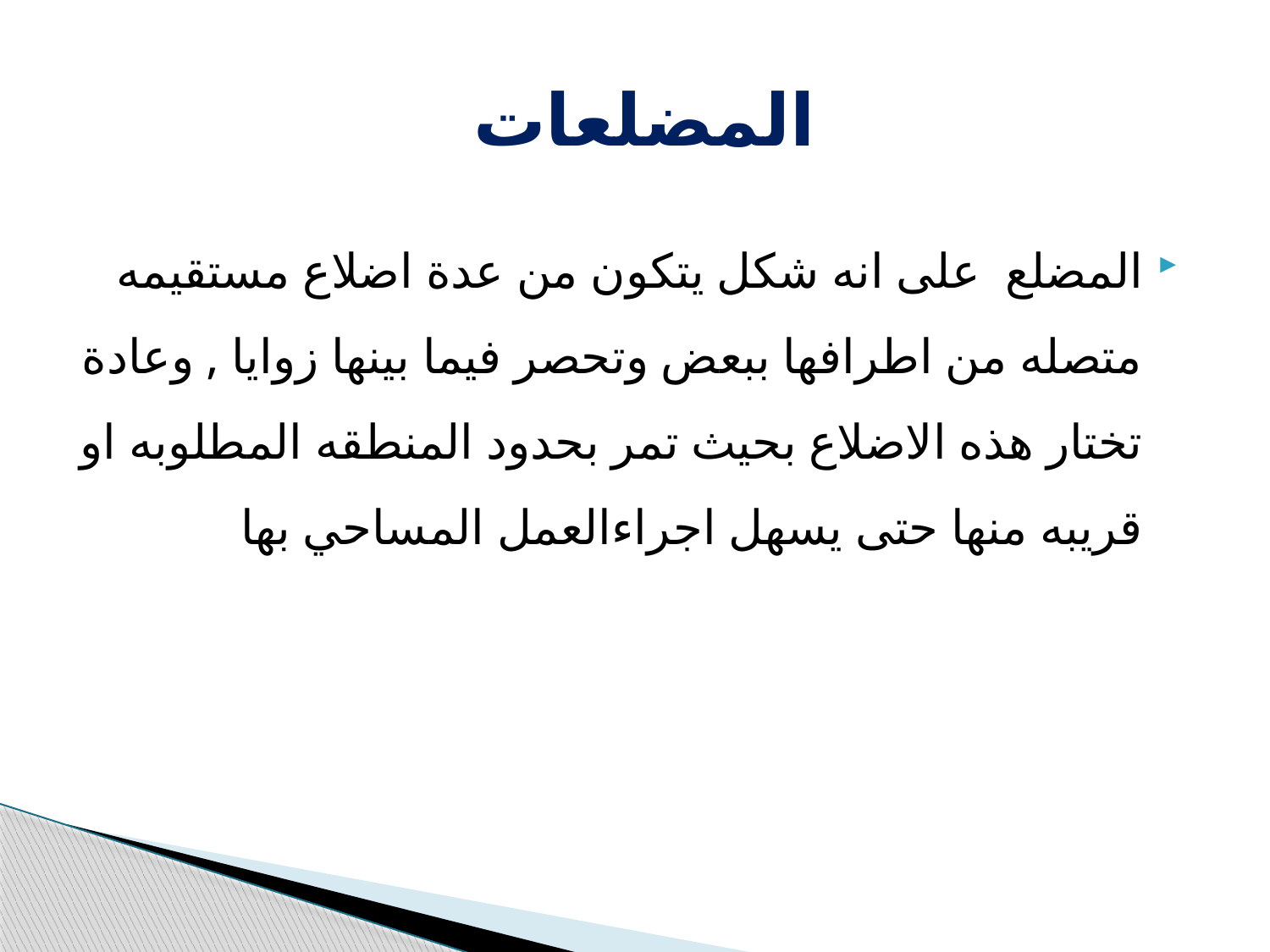

# المضلعات
المضلع  على انه شكل يتكون من عدة اضلاع مستقيمه متصله من اطرافها ببعض وتحصر فيما بينها زوايا , وعادة تختار هذه الاضلاع بحيث تمر بحدود المنطقه المطلوبه او قريبه منها حتى يسهل اجراءالعمل المساحي بها